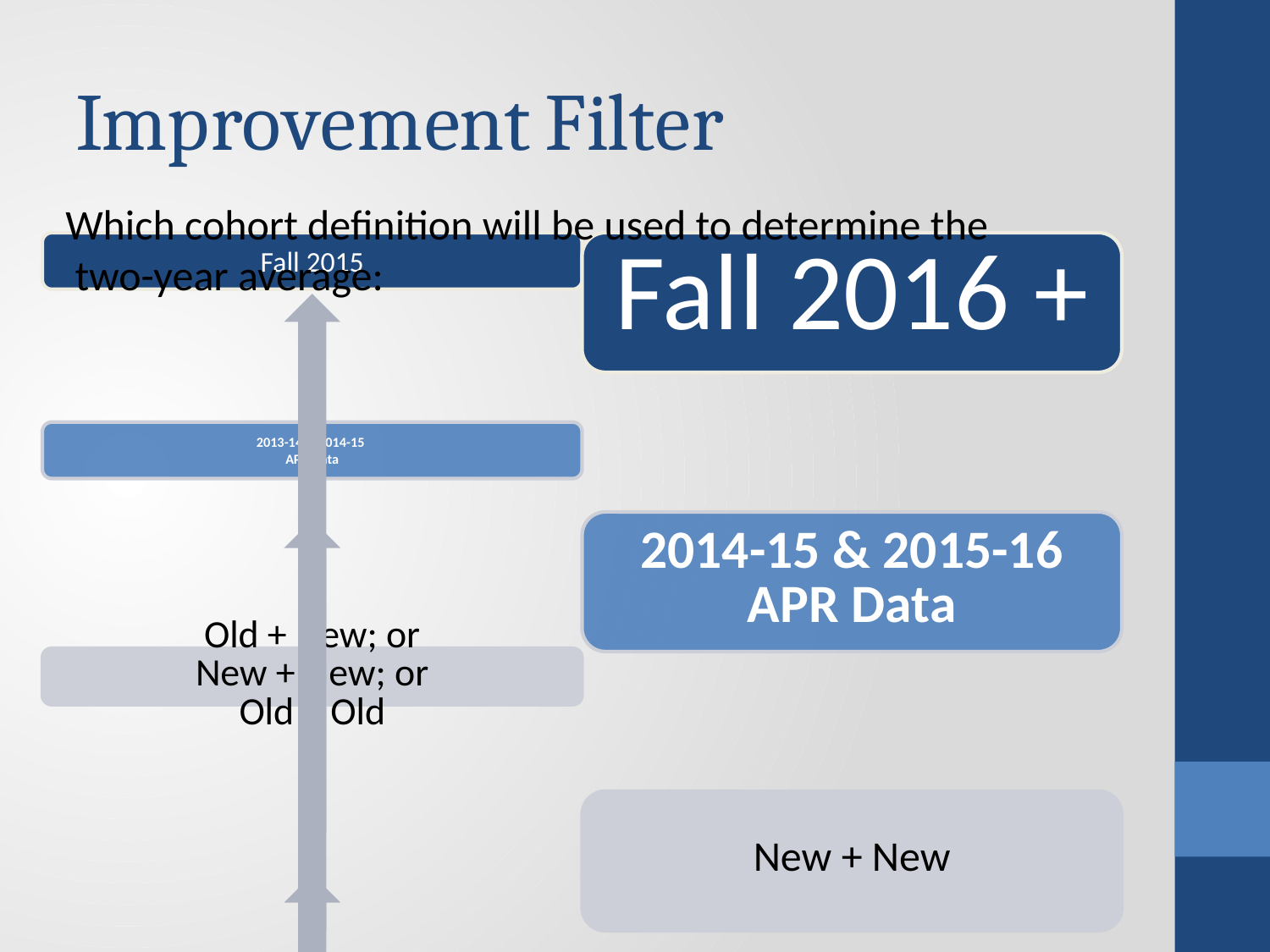

# Improvement Filter
Which cohort definition will be used to determine the
 two-year average:
Fall 2015
2013-14 & 2014-15
APR Data
Old + New; or
New + New; or
Old + Old
Fall 2016 +
2014-15 & 2015-16
APR Data
New + New